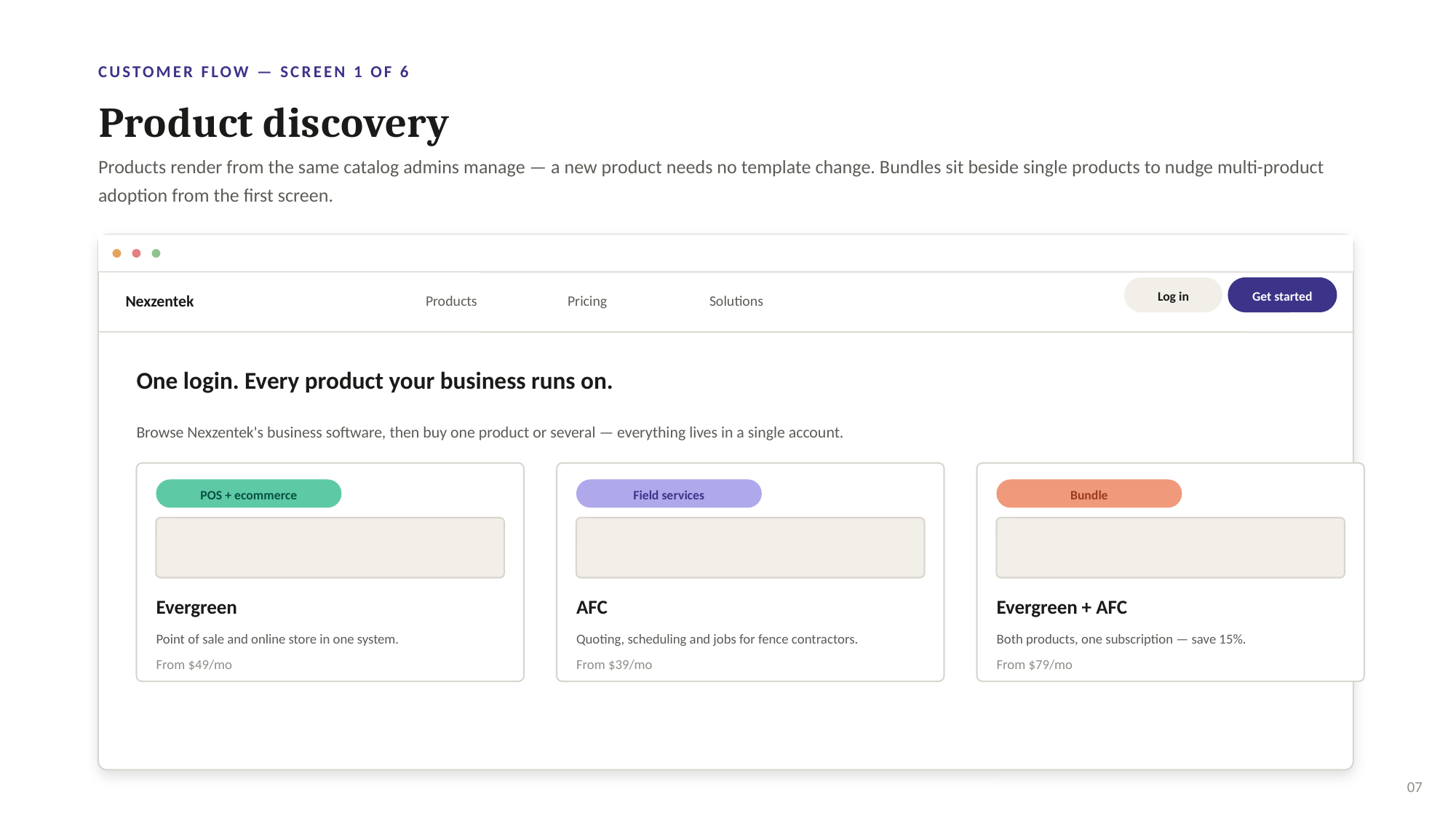

CUSTOMER FLOW — SCREEN 1 OF 6
Product discovery
Products render from the same catalog admins manage — a new product needs no template change. Bundles sit beside single products to nudge multi-product adoption from the first screen.

Log in

Get started
Nexzentek
Products
Pricing
Solutions

One login. Every product your business runs on.
Browse Nexzentek's business software, then buy one product or several — everything lives in a single account.

POS + ecommerce

Field services

Bundle

Evergreen
AFC
Evergreen + AFC
Point of sale and online store in one system.
Quoting, scheduling and jobs for fence contractors.
Both products, one subscription — save 15%.
From $49/mo
From $39/mo
From $79/mo
07